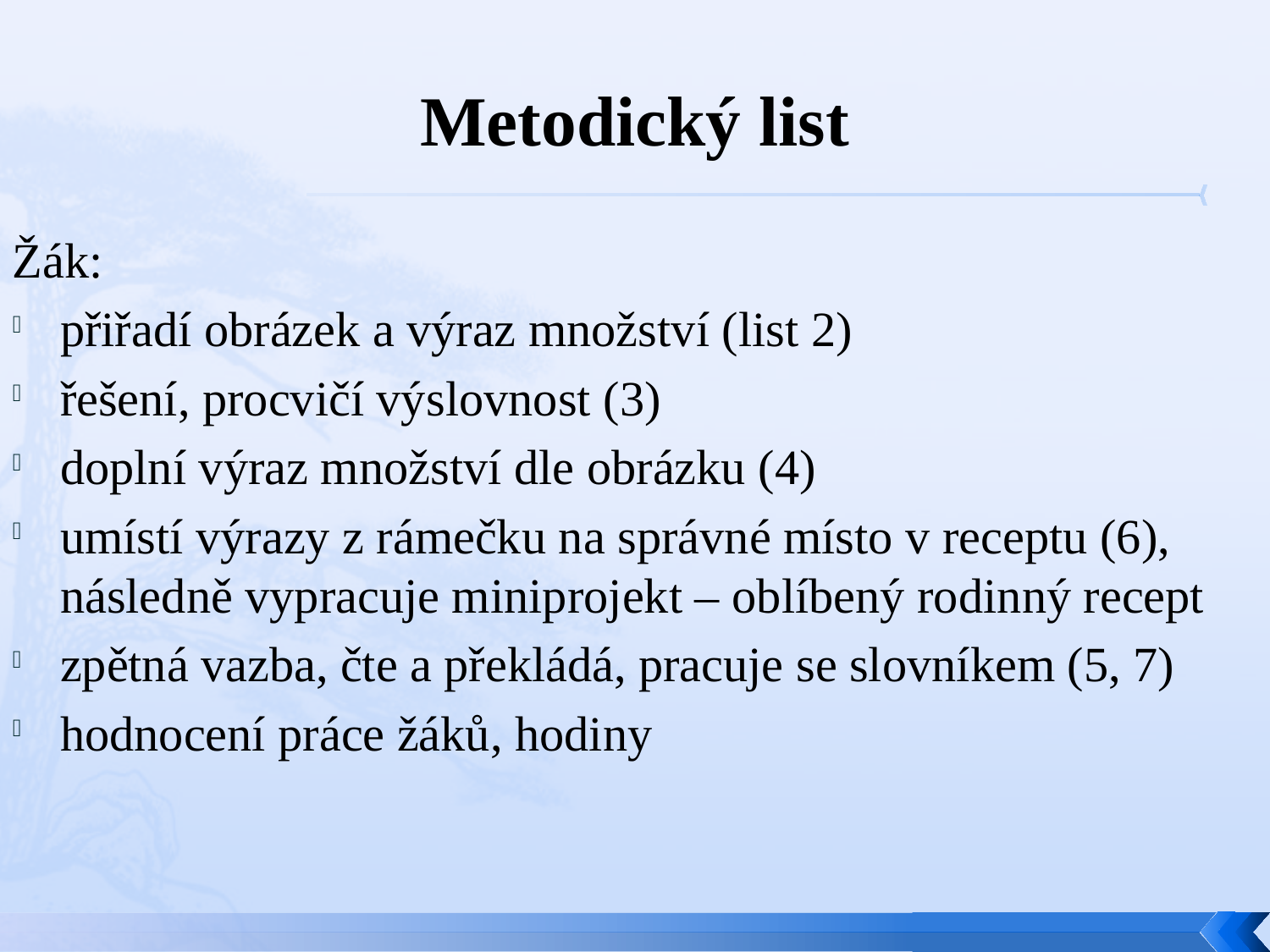

# Metodický list
Žák:
přiřadí obrázek a výraz množství (list 2)
řešení, procvičí výslovnost (3)
doplní výraz množství dle obrázku (4)
umístí výrazy z rámečku na správné místo v receptu (6), následně vypracuje miniprojekt – oblíbený rodinný recept
zpětná vazba, čte a překládá, pracuje se slovníkem (5, 7)
hodnocení práce žáků, hodiny